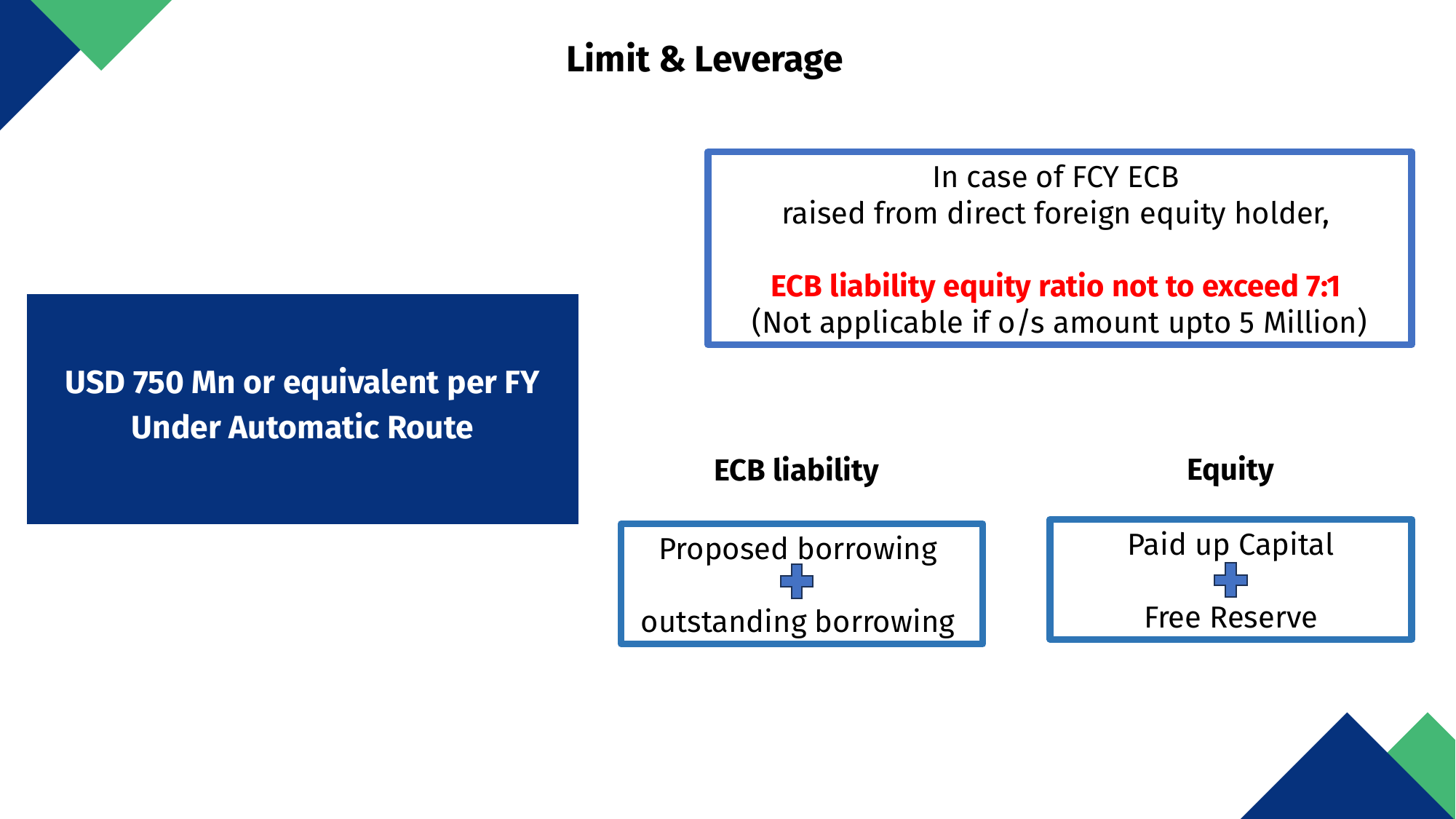

Limit & Leverage
In case of FCY ECB
raised from direct foreign equity holder,

ECB liability equity ratio not to exceed 7:1
(Not applicable if o/s amount upto 5 Million)

USD 750 Mn or equivalent per FY
Under Automatic Route
Equity
ECB liability
Paid up Capital

Free Reserve
Proposed borrowing

outstanding borrowing